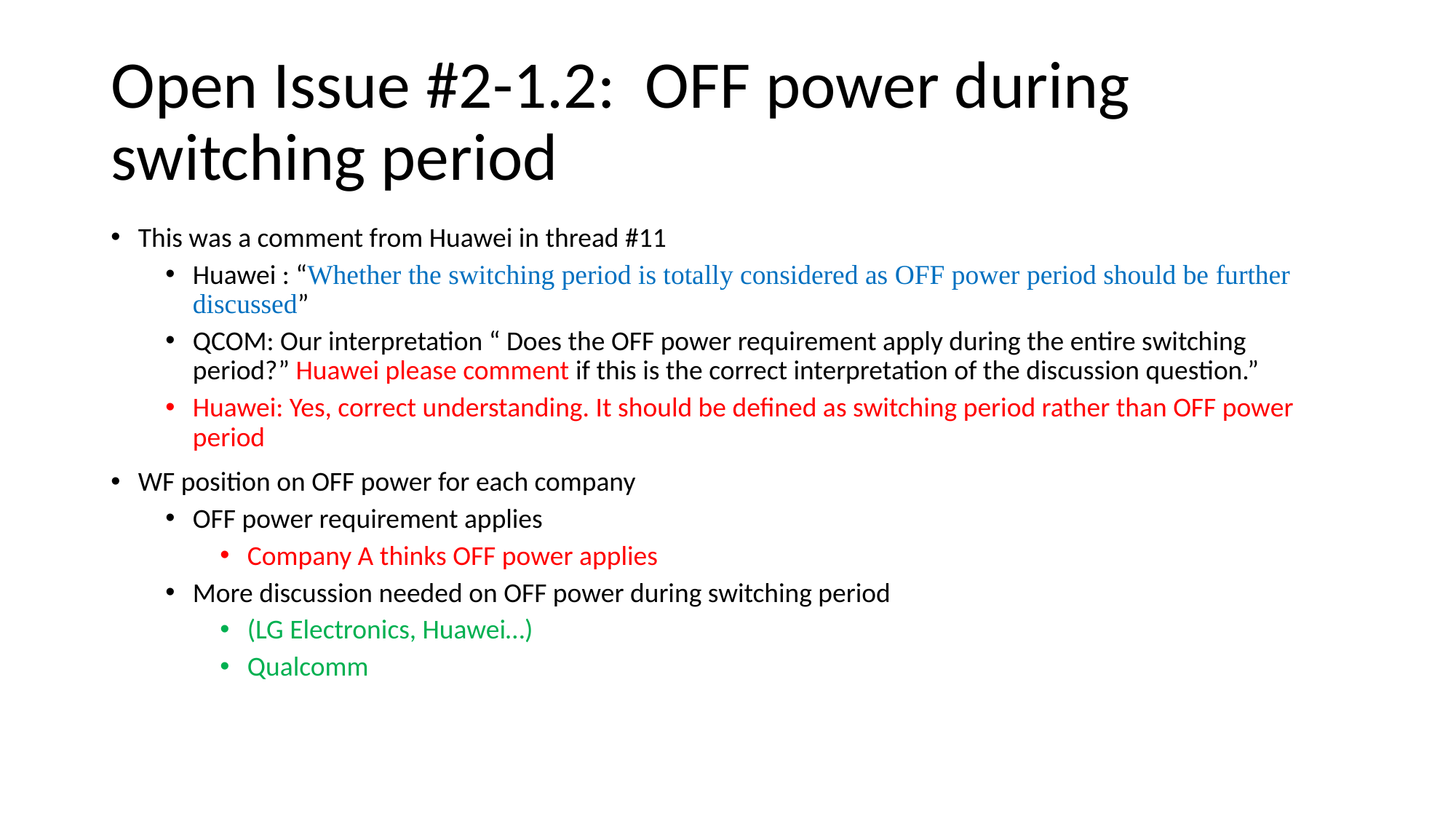

# Open Issue #2-1.2:  OFF power during switching period
This was a comment from Huawei in thread #11
Huawei : “Whether the switching period is totally considered as OFF power period should be further discussed”
QCOM: Our interpretation “ Does the OFF power requirement apply during the entire switching period?” Huawei please comment if this is the correct interpretation of the discussion question.”
Huawei: Yes, correct understanding. It should be defined as switching period rather than OFF power period
WF position on OFF power for each company
OFF power requirement applies
Company A thinks OFF power applies
More discussion needed on OFF power during switching period
(LG Electronics, Huawei…)
Qualcomm